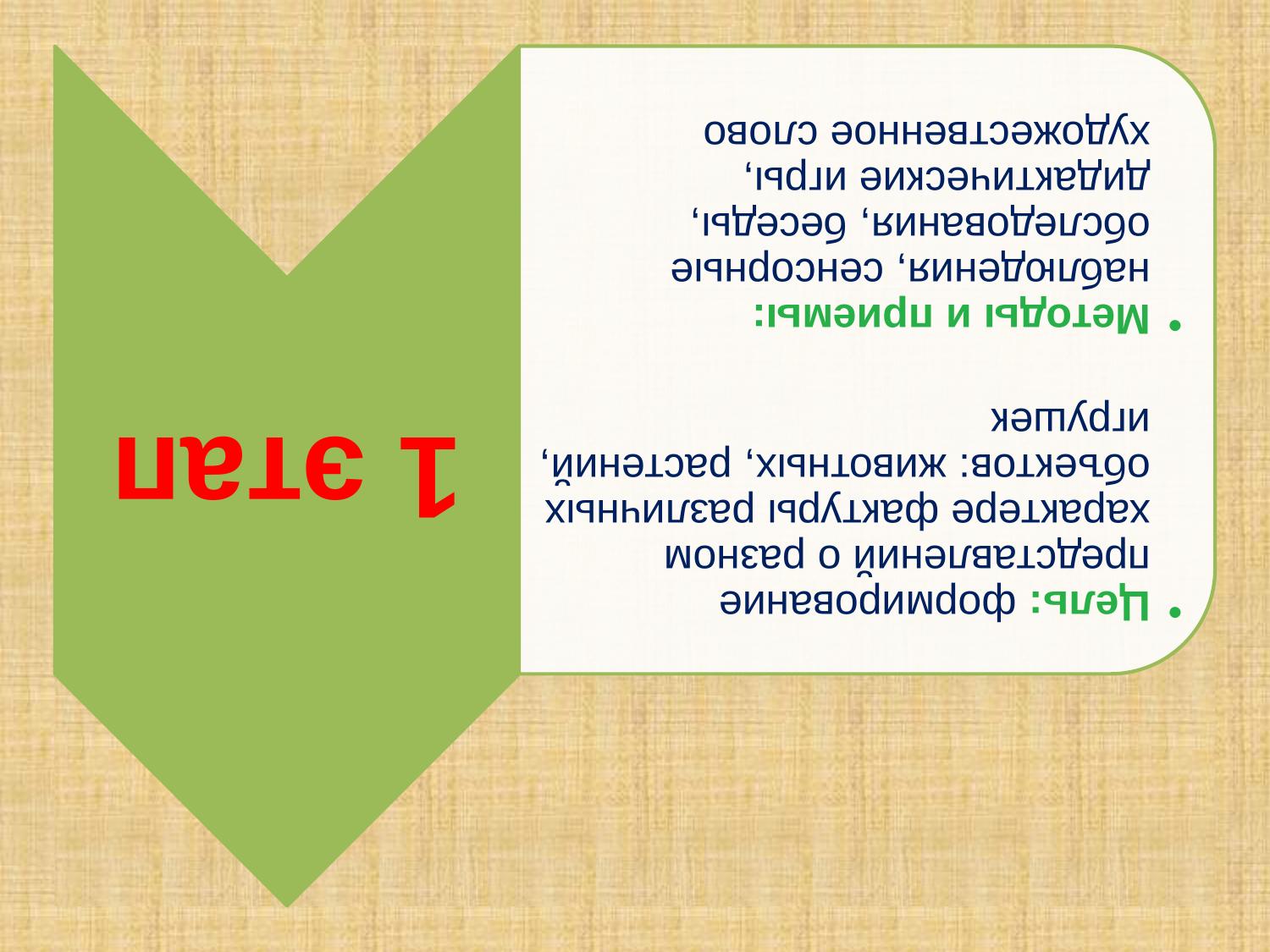

1 этап
Цель: формирование представлений о разном характере фактуры различных объектов: животных, растений, игрушек

Методы и приемы: наблюдения, сенсорные обследования, беседы, дидактические игры, художественное слово